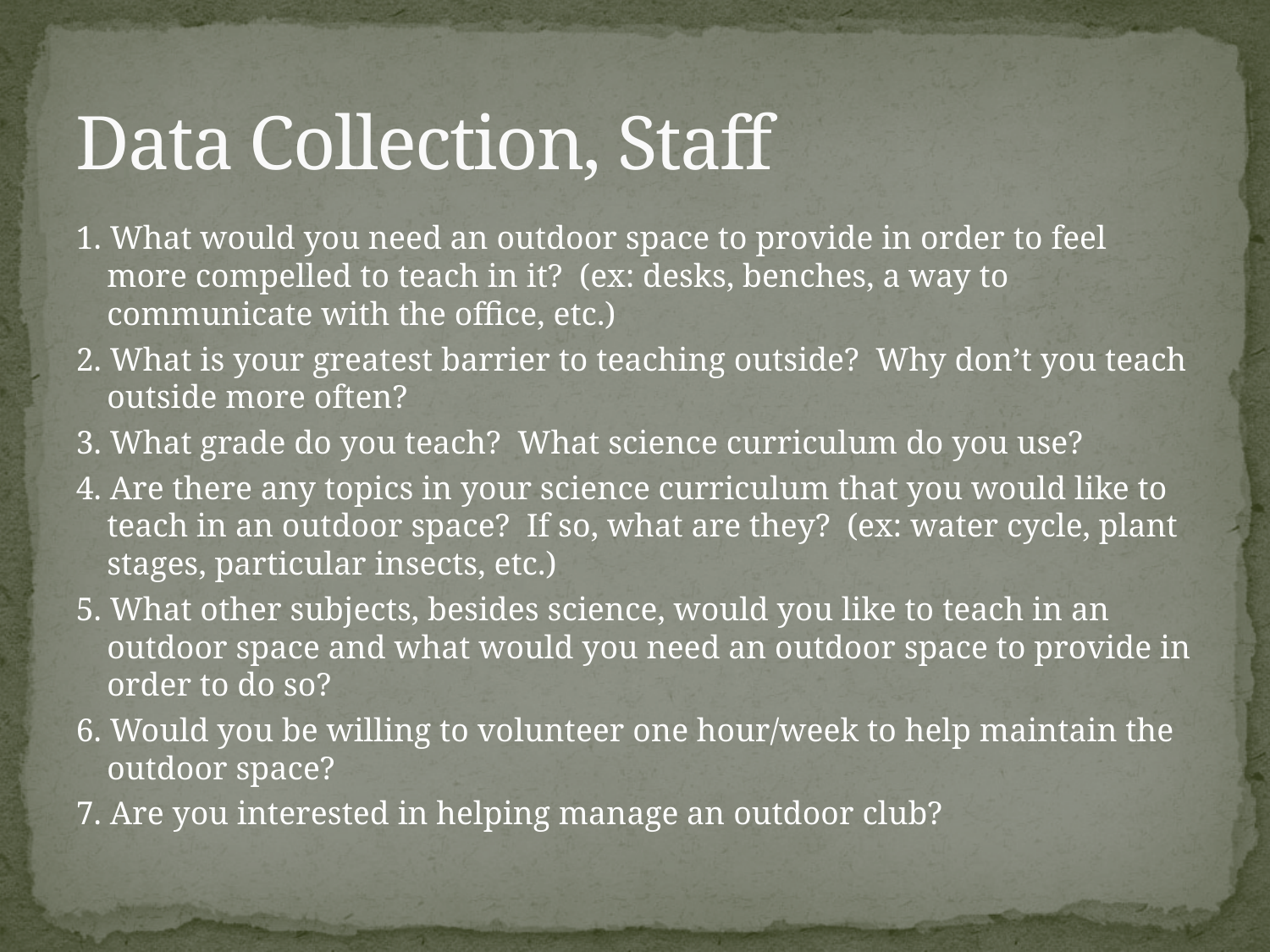

# Data Collection, Staff
1. What would you need an outdoor space to provide in order to feel more compelled to teach in it?  (ex: desks, benches, a way to communicate with the office, etc.)
2. What is your greatest barrier to teaching outside?  Why don’t you teach outside more often?
3. What grade do you teach?  What science curriculum do you use?
4. Are there any topics in your science curriculum that you would like to teach in an outdoor space?  If so, what are they?  (ex: water cycle, plant stages, particular insects, etc.)
5. What other subjects, besides science, would you like to teach in an outdoor space and what would you need an outdoor space to provide in order to do so?
6. Would you be willing to volunteer one hour/week to help maintain the outdoor space?
7. Are you interested in helping manage an outdoor club?